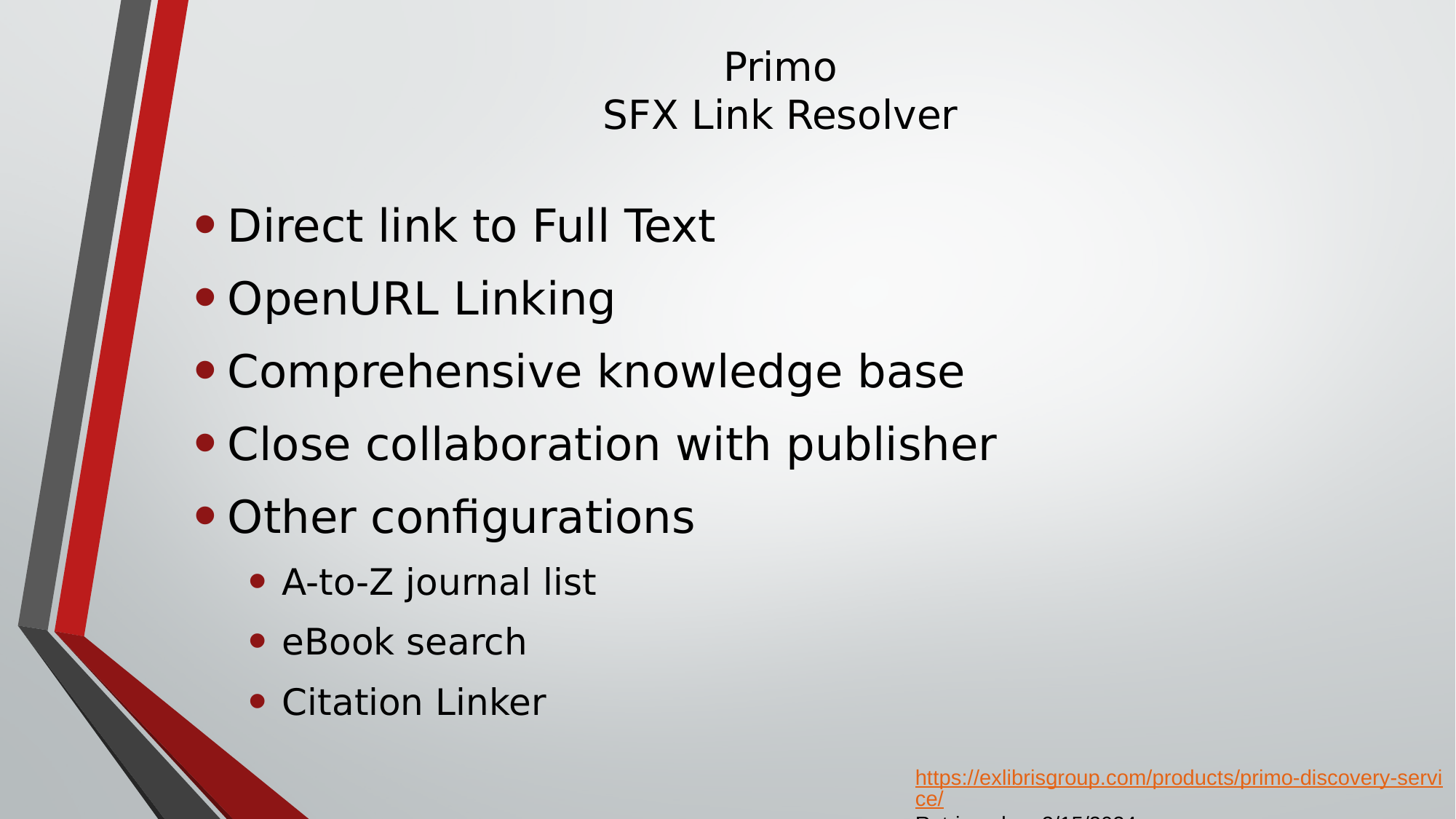

# Primo SFX Link Resolver
Direct link to Full Text
OpenURL Linking
Comprehensive knowledge base
Close collaboration with publisher
Other configurations
A-to-Z journal list
eBook search
Citation Linker

https://exlibrisgroup.com/products/primo-discovery-service/
Retrieved on 2/15/2024